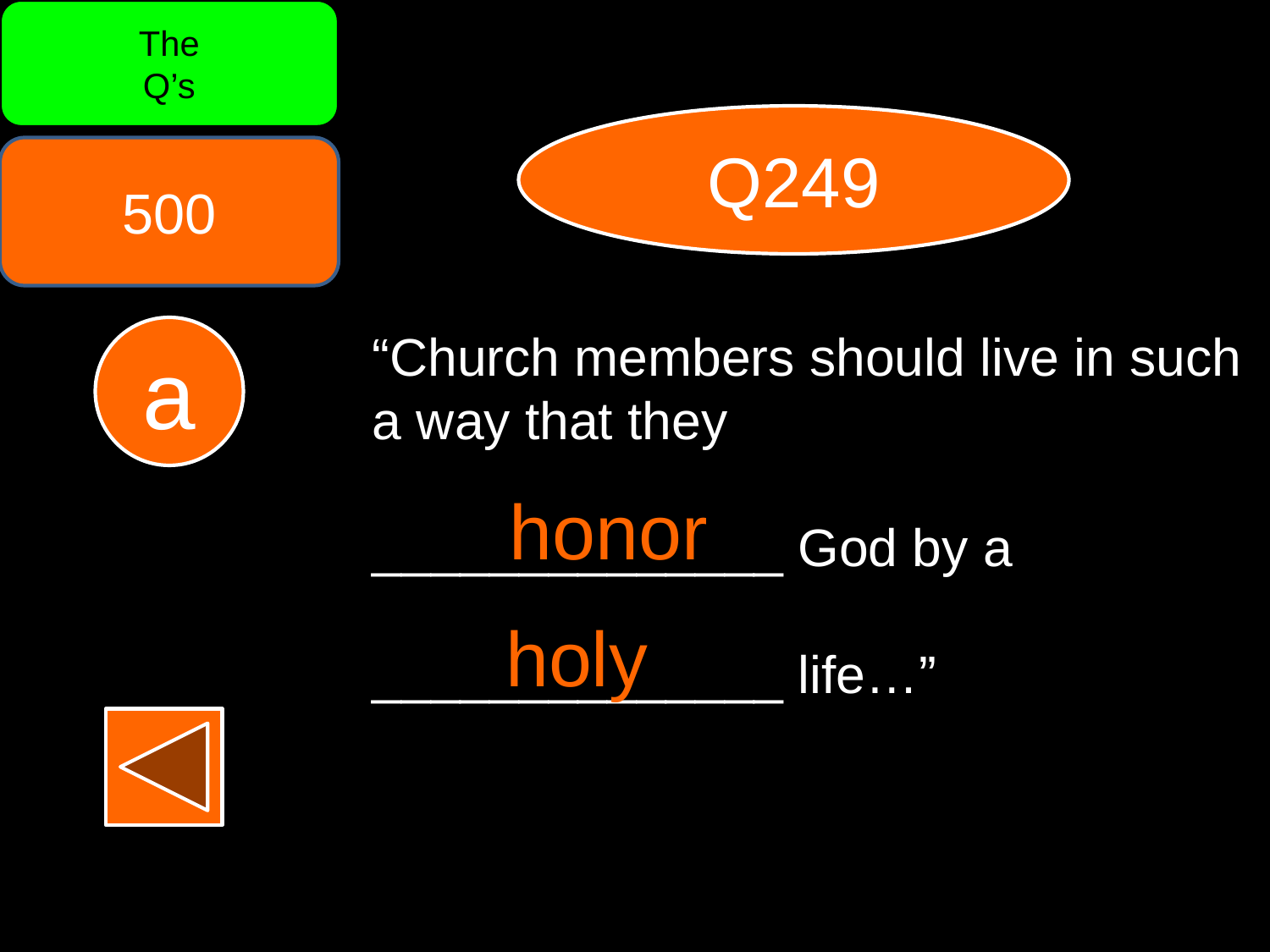

The
Q’s
Q249
500
a
“Church members should live in such a way that they

______________ God by a

______________ life…”
honor
holy